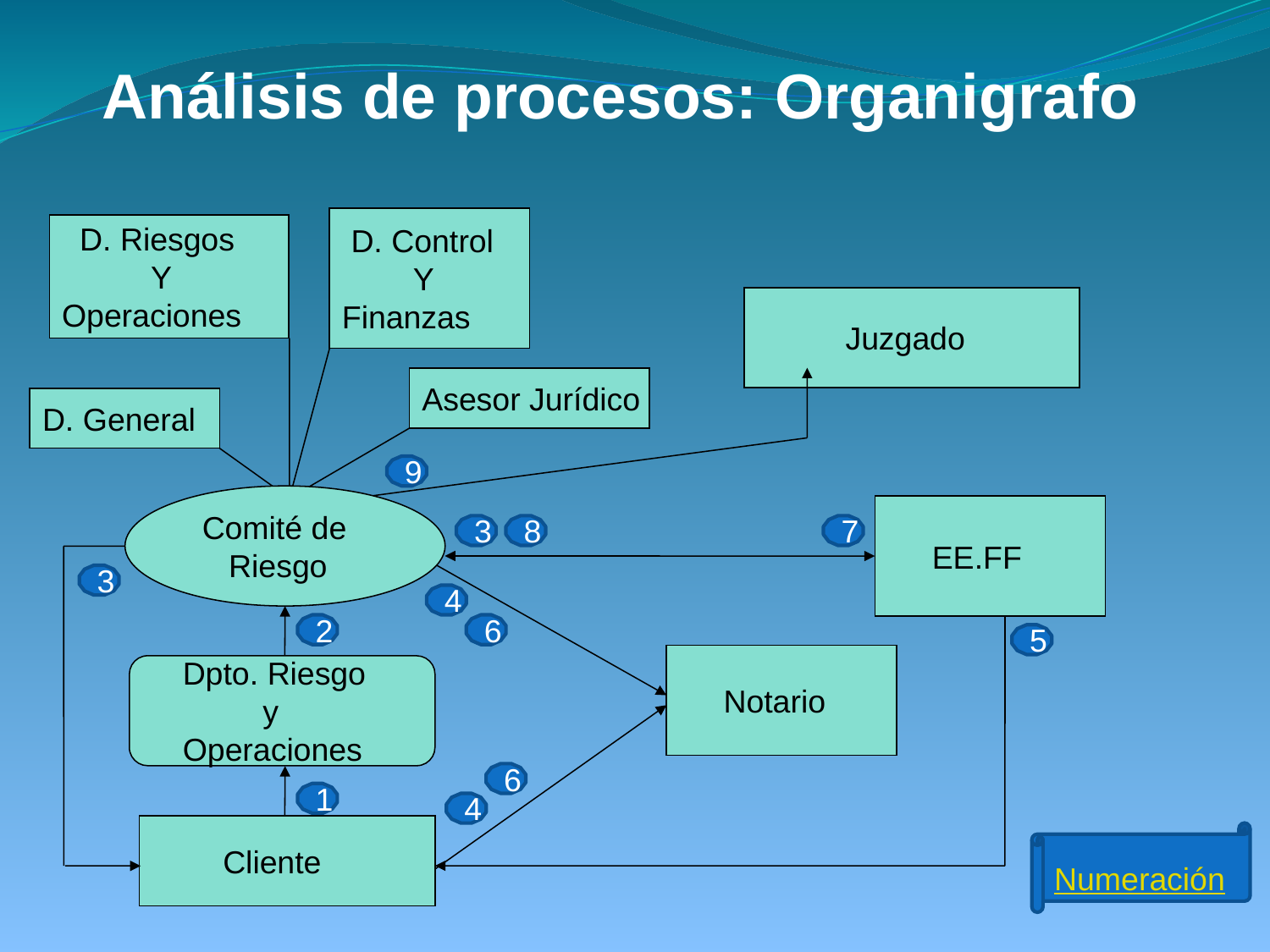

Análisis de procesos: Organigrafo
 D. Control
        Y
Finanzas
  D. Riesgos
          Y
Operaciones

Asesor Jurídico
D. General

          Juzgado

9
  Comité de
     Riesgo
     EE.FF

3
8
7

3

     Notario

4

    Dpto. Riesgo
             y
    Operaciones
2
6

5
6

        Cliente
1
4

Numeración